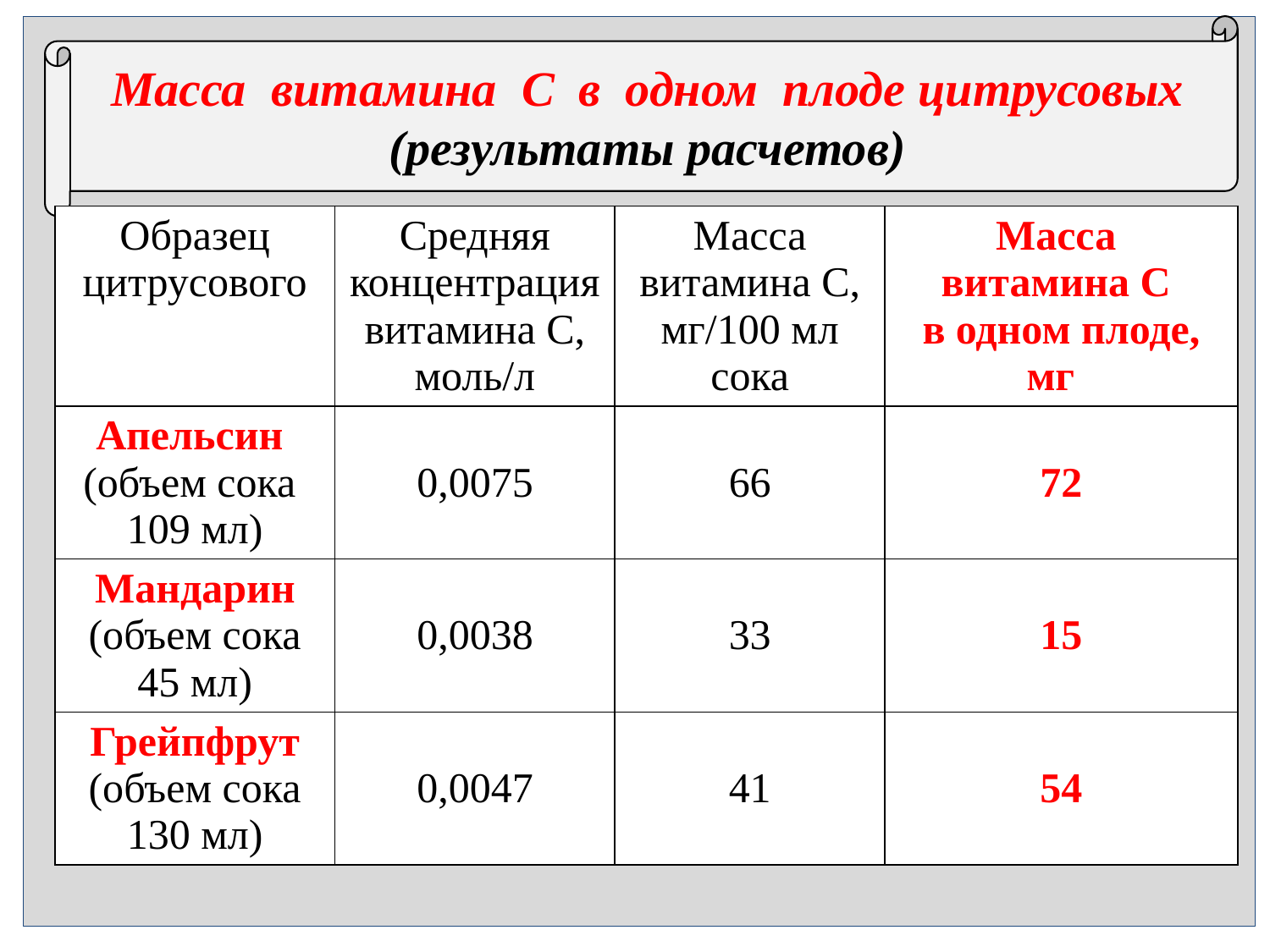

Масса  витамина  С  в  одном  плоде цитрусовых
(результаты расчетов)

| Образец цитрусового | Средняя концентрация витамина С, моль/л | Масса витамина С, мг/100 мл сока | Масса витамина С в одном плоде, мг |
| --- | --- | --- | --- |
| Апельсин (объем сока 109 мл) | 0,0075 | 66 | 72 |
| Мандарин (объем сока 45 мл) | 0,0038 | 33 | 15 |
| Грейпфрут (объем сока 130 мл) | 0,0047 | 41 | 54 |